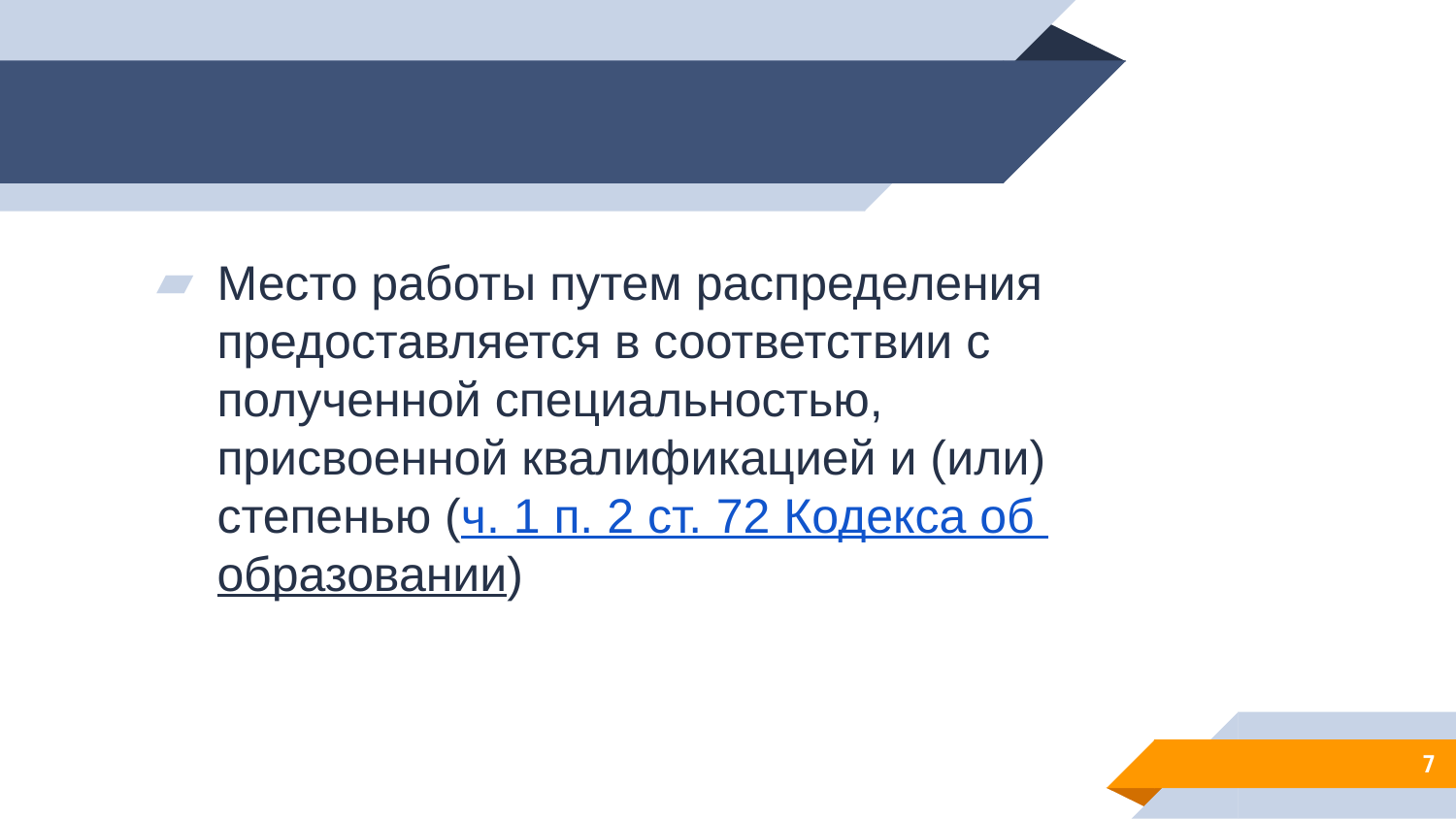

#
Место работы путем распределения предоставляется в соответствии с полученной специальностью, присвоенной квалификацией и (или) степенью (ч. 1 п. 2 ст. 72 Кодекса об образовании)

7